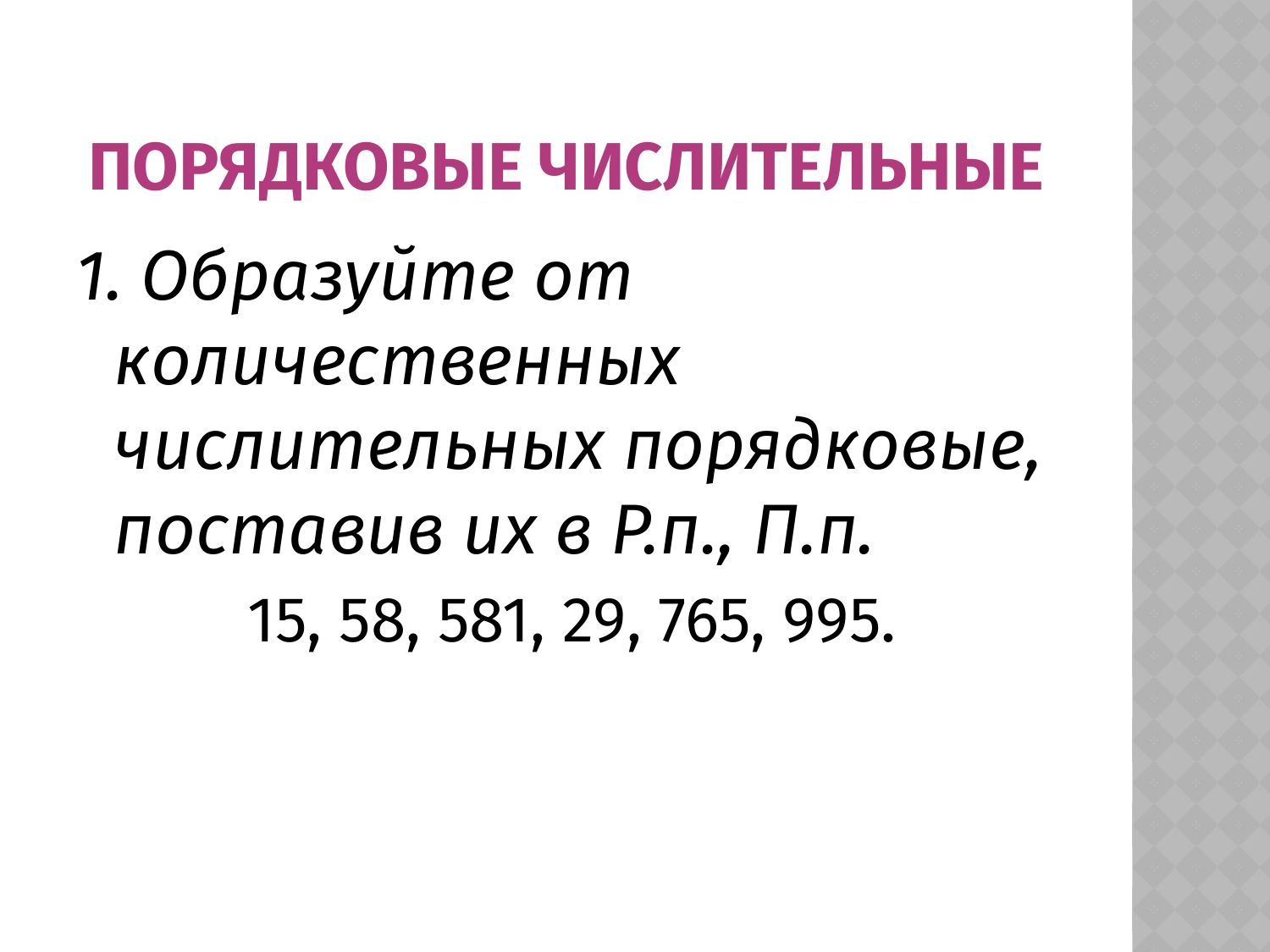

# Порядковые числительные
1. Образуйте от количественных числительных порядковые, поставив их в Р.п., П.п.
 15, 58, 581, 29, 765, 995.